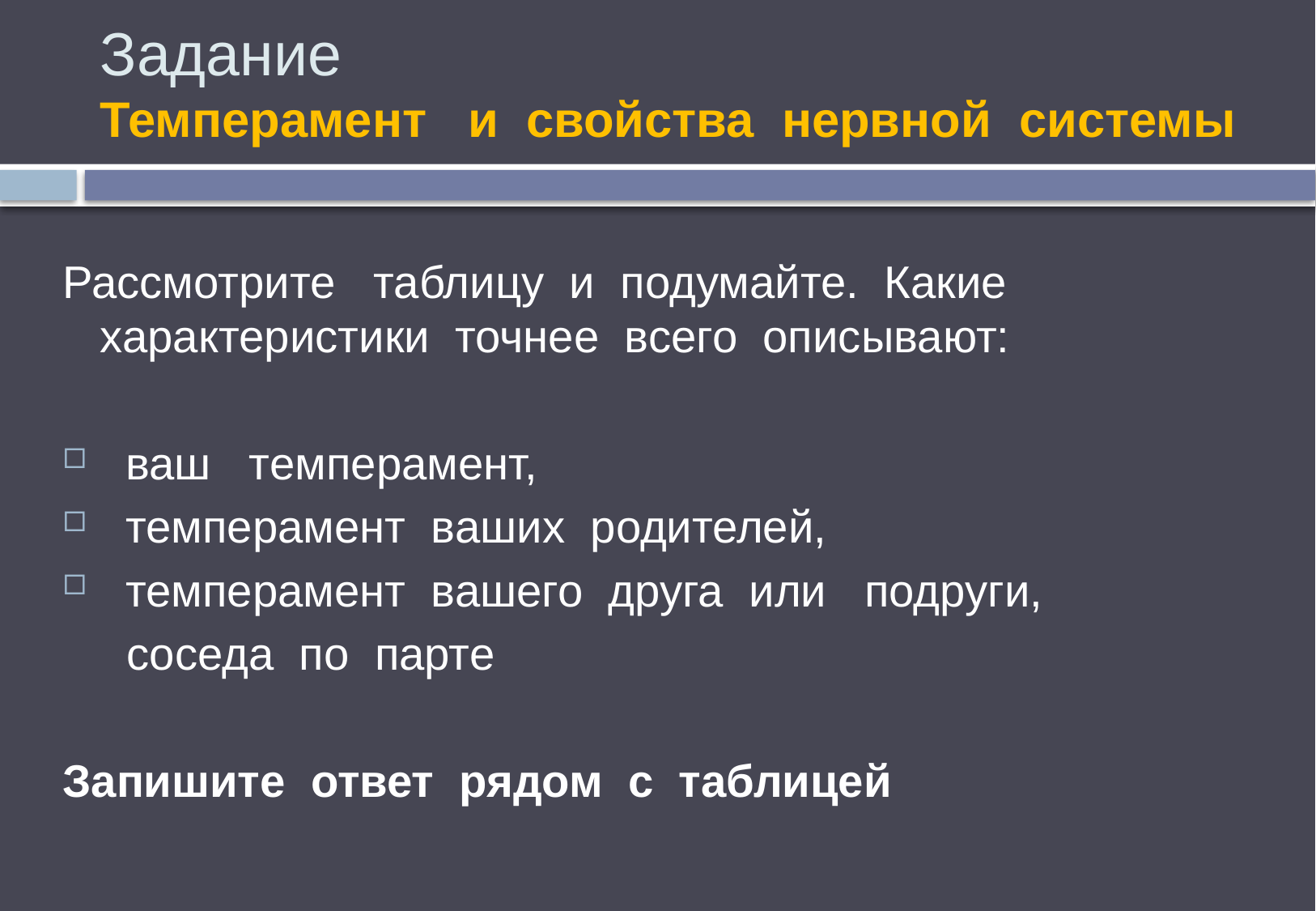

# Задание Темперамент   и  свойства  нервной  системы
Рассмотрите   таблицу  и  подумайте.  Какие  характеристики  точнее  всего  описывают:

  ваш   темперамент,
  темперамент  ваших  родителей,
  темперамент  вашего  друга  или   подруги,
     соседа  по  парте

Запишите  ответ  рядом  с  таблицей